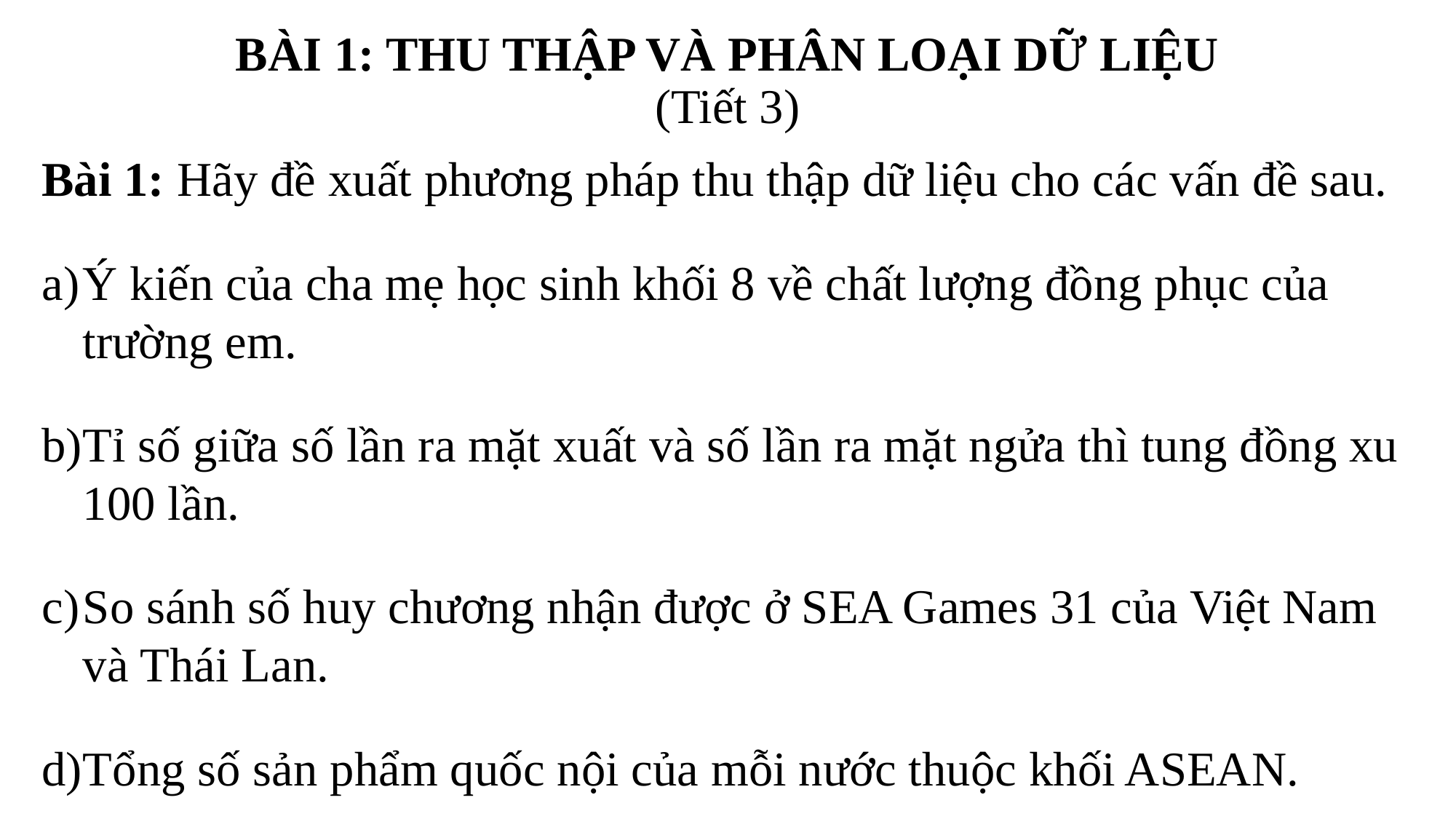

BÀI 1: THU THẬP VÀ PHÂN LOẠI DỮ LIỆU
(Tiết 3)
Bài 1: Hãy đề xuất phương pháp thu thập dữ liệu cho các vấn đề sau.
Ý kiến của cha mẹ học sinh khối 8 về chất lượng đồng phục của trường em.
Tỉ số giữa số lần ra mặt xuất và số lần ra mặt ngửa thì tung đồng xu 100 lần.
So sánh số huy chương nhận được ở SEA Games 31 của Việt Nam và Thái Lan.
Tổng số sản phẩm quốc nội của mỗi nước thuộc khối ASEAN.